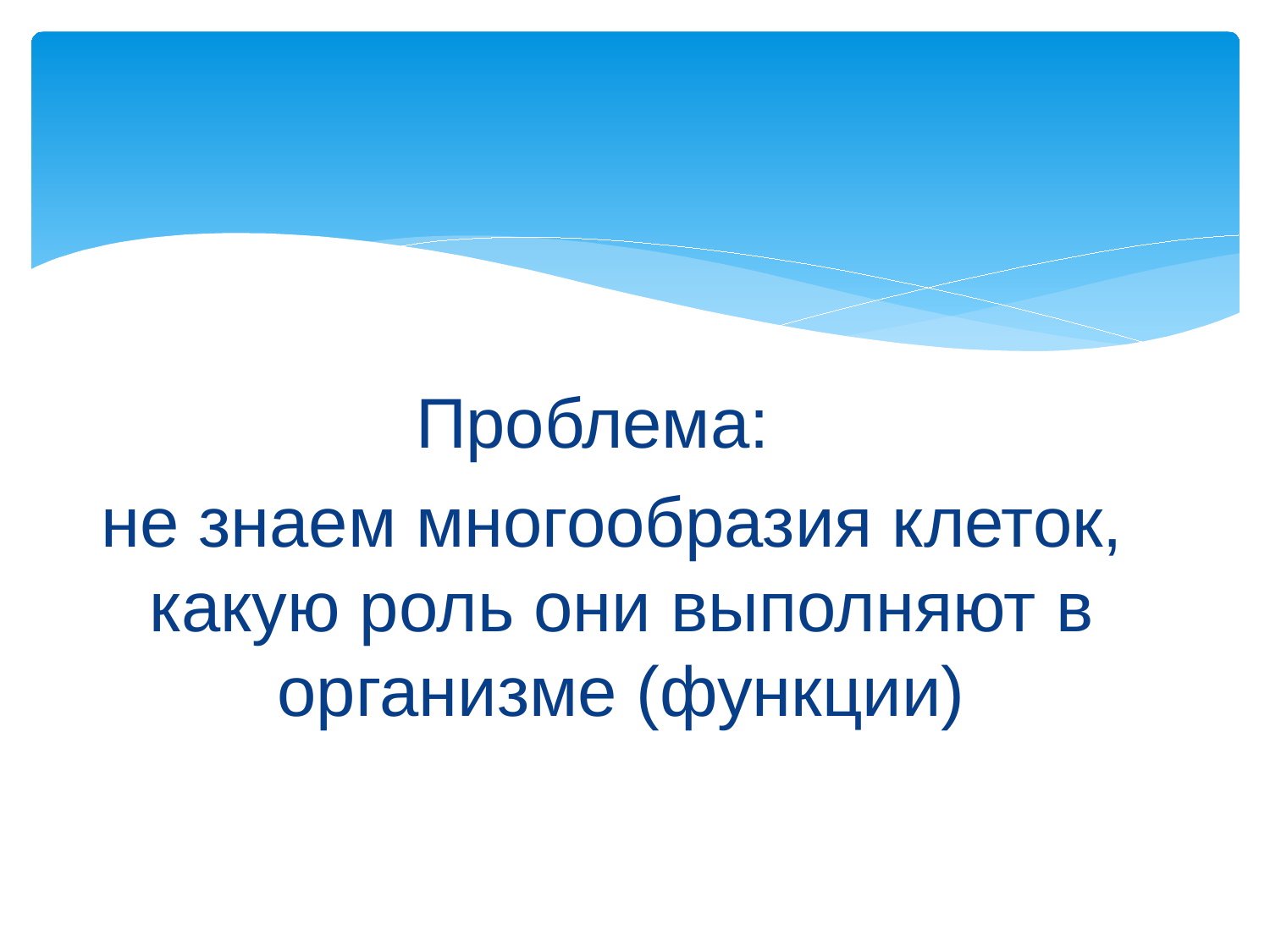

#
Проблема:
 не знаем многообразия клеток, какую роль они выполняют в организме (функции)